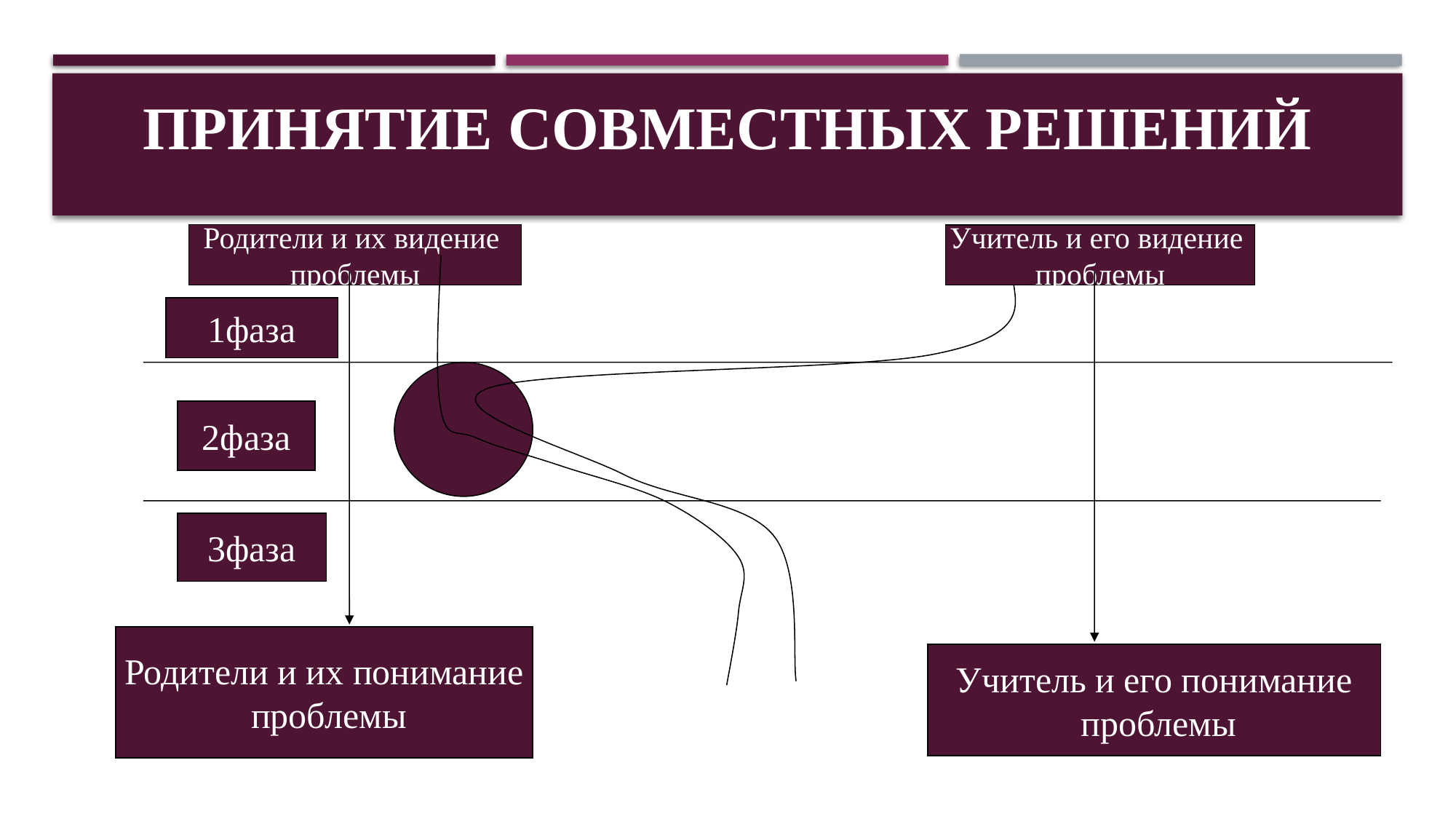

# Принятие совместных решений
Родители и их видение
проблемы
Учитель и его видение
проблемы

1фаза

2фаза

3фаза
Родители и их понимание
 проблемы
Учитель и его понимание
 проблемы